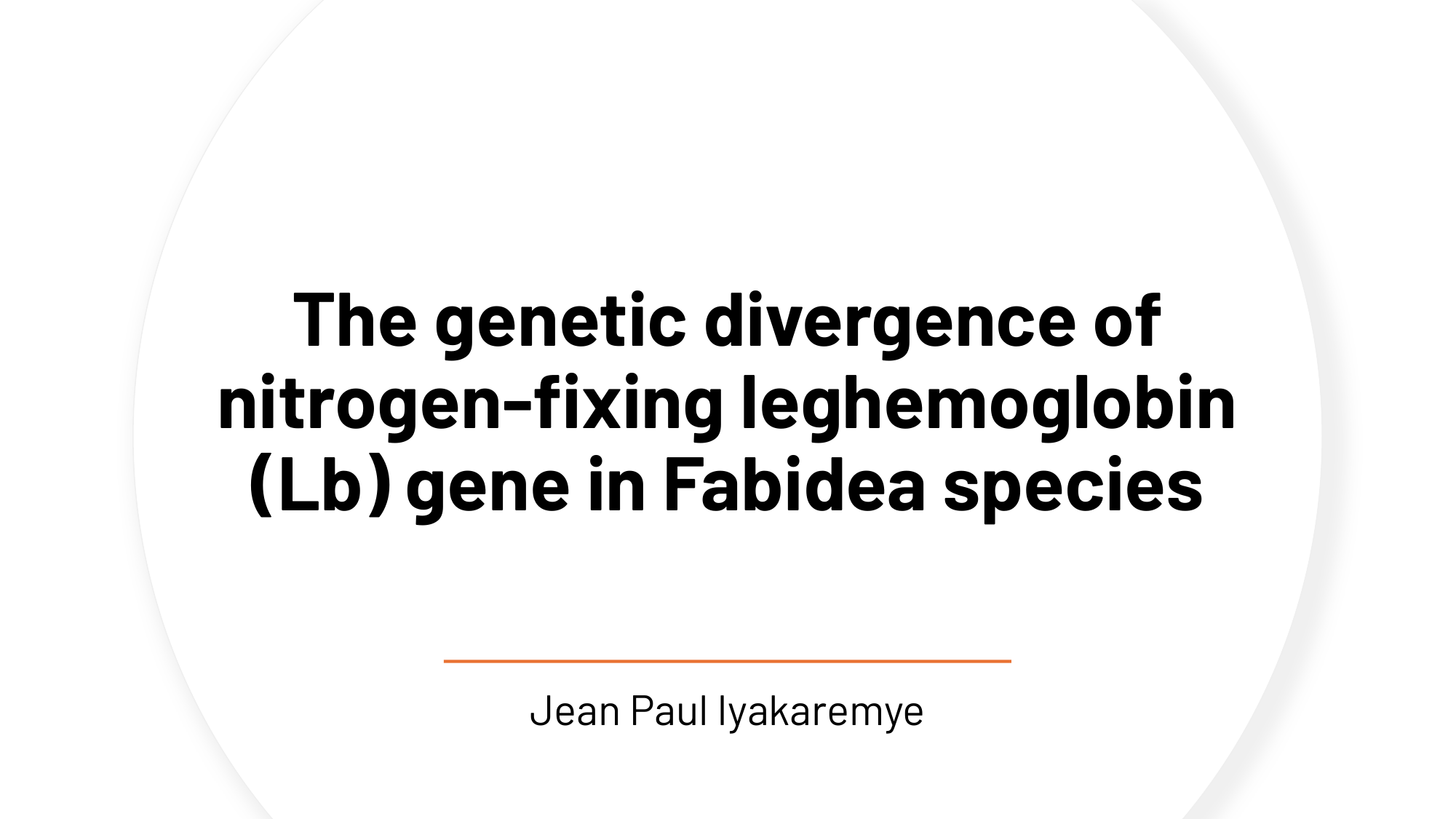

# The genetic divergence of nitrogen-fixing leghemoglobin (Lb) gene in Fabidea species

Jean Paul Iyakaremye